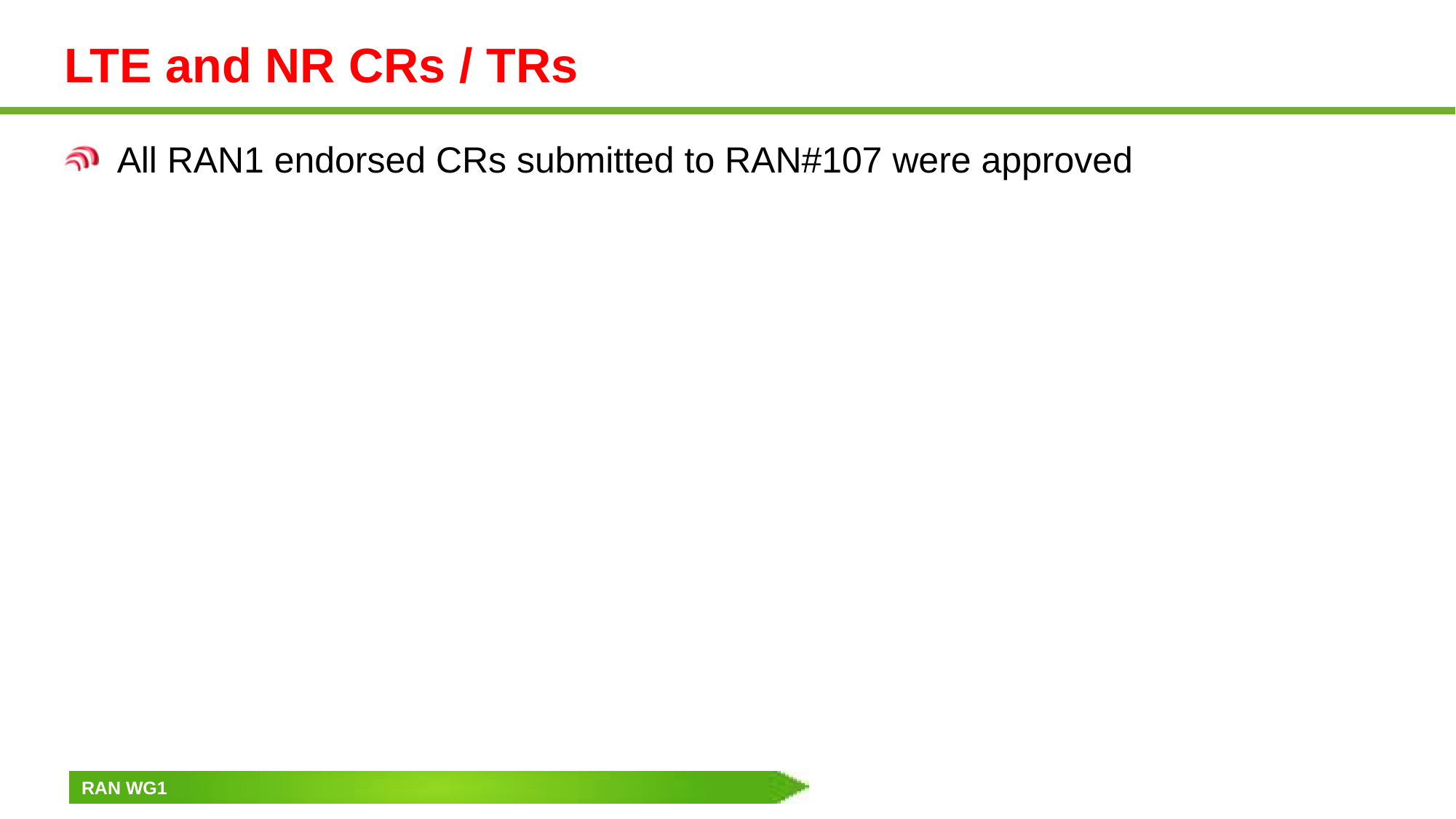

# LTE and NR CRs / TRs
All RAN1 endorsed CRs submitted to RAN#107 were approved